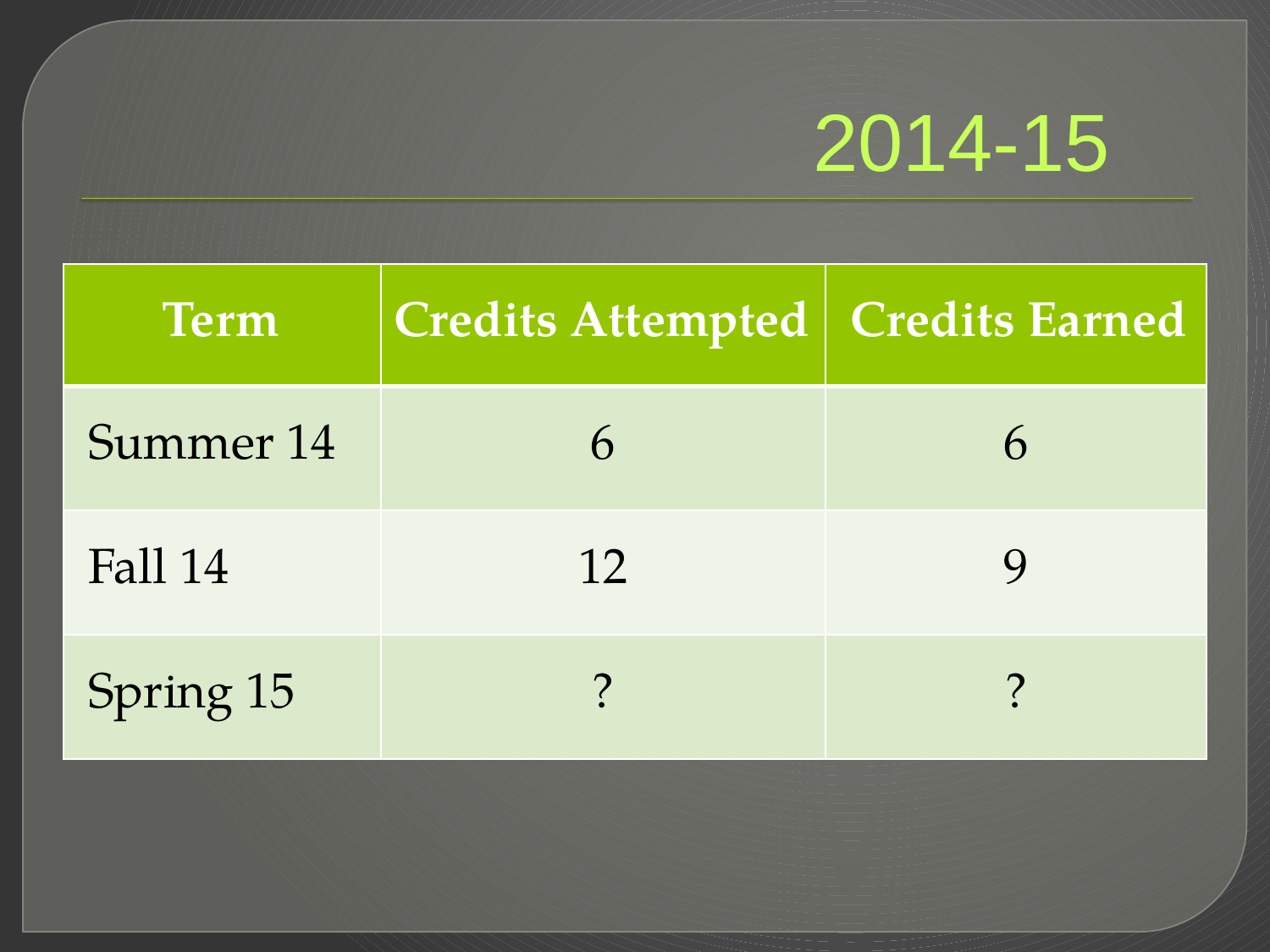

# 2014-15
| Term | Credits Attempted | Credits Earned |
| --- | --- | --- |
| Summer 14 | 6 | 6 |
| Fall 14 | 12 | 9 |
| Spring 15 | ? | ? |